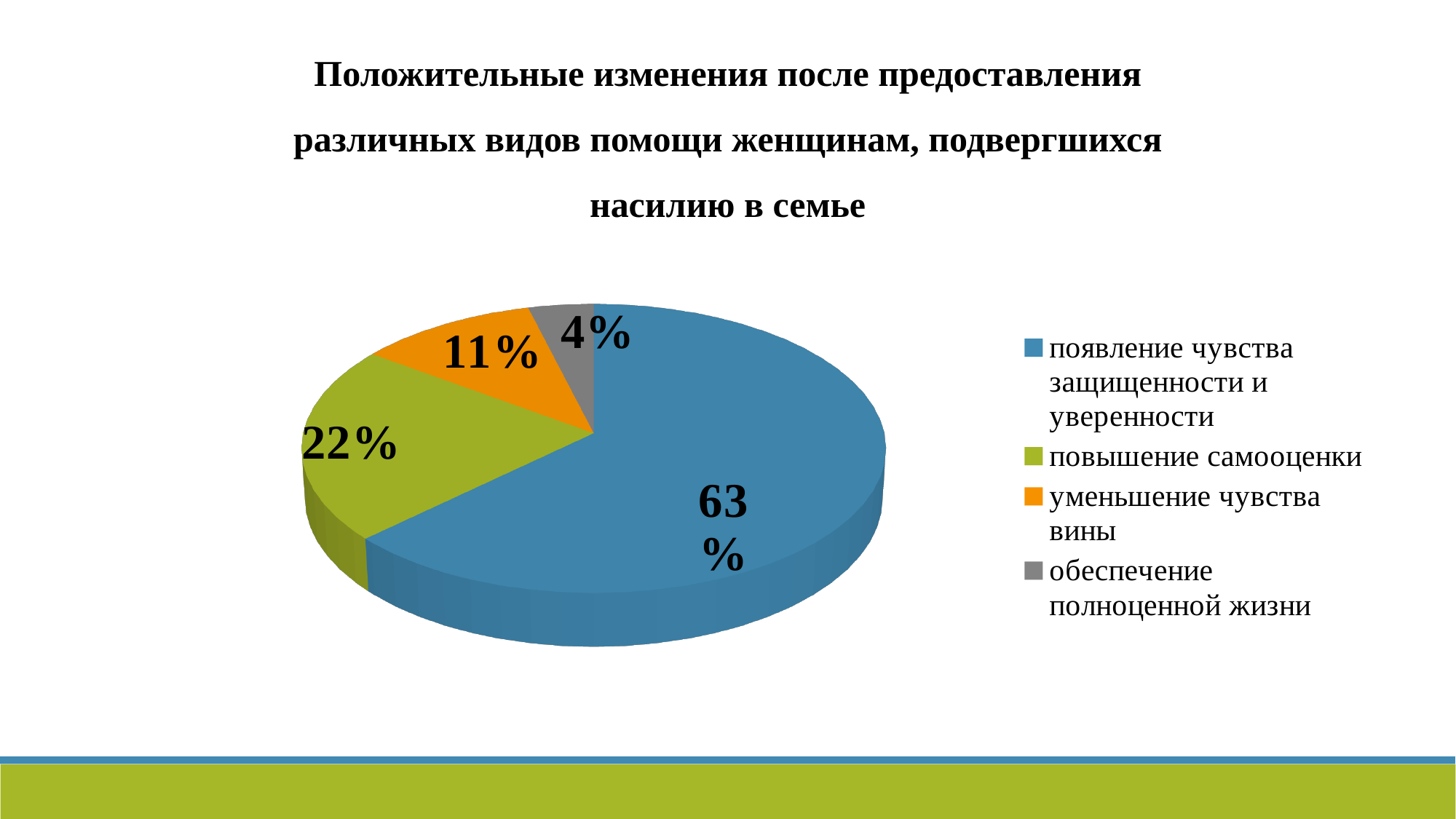

[unsupported chart]

Положительные изменения после предоставления различных видов помощи женщинам, подвергшихся насилию в семье

[unsupported chart]